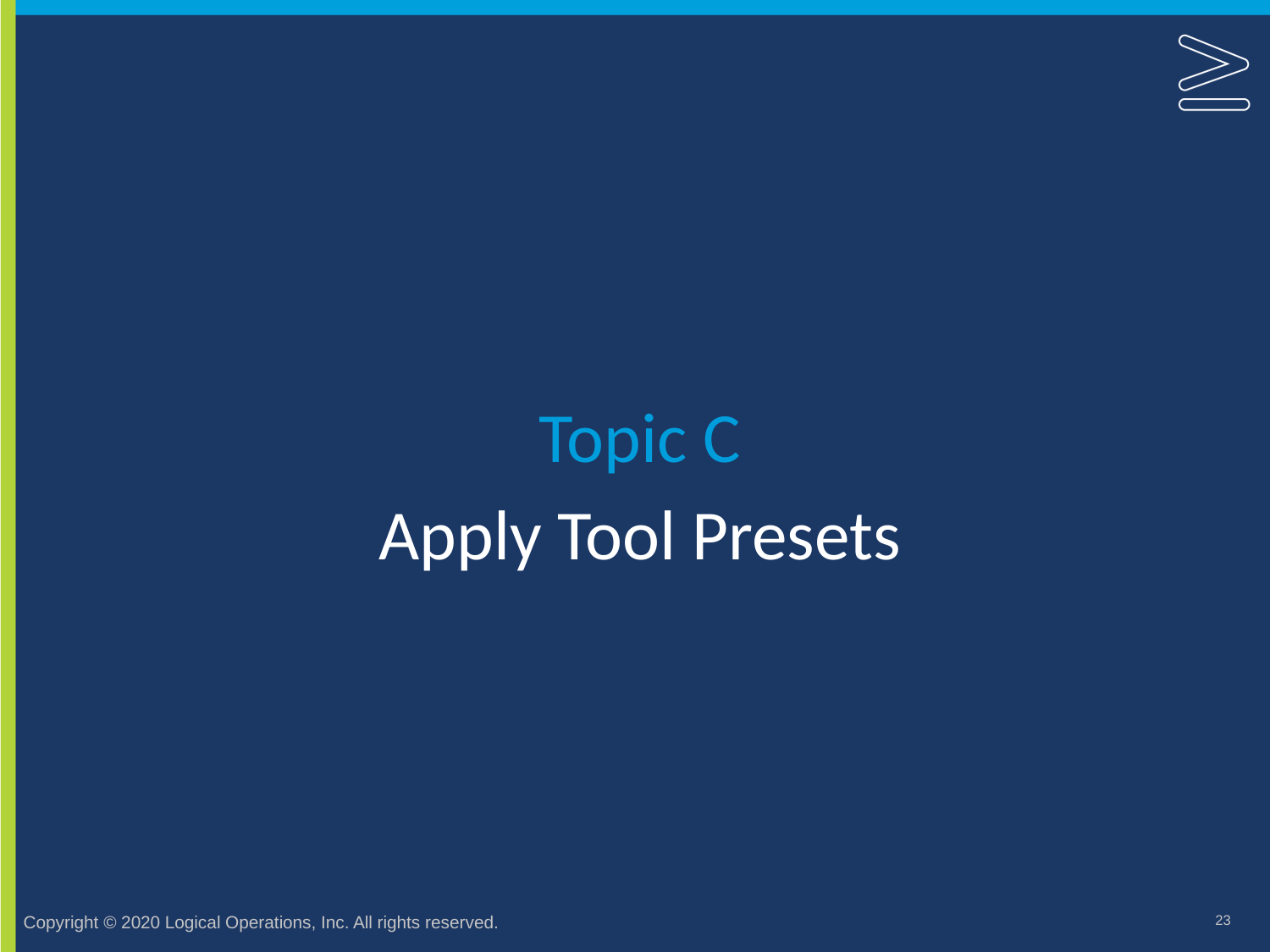

Topic C
# Apply Tool Presets
23